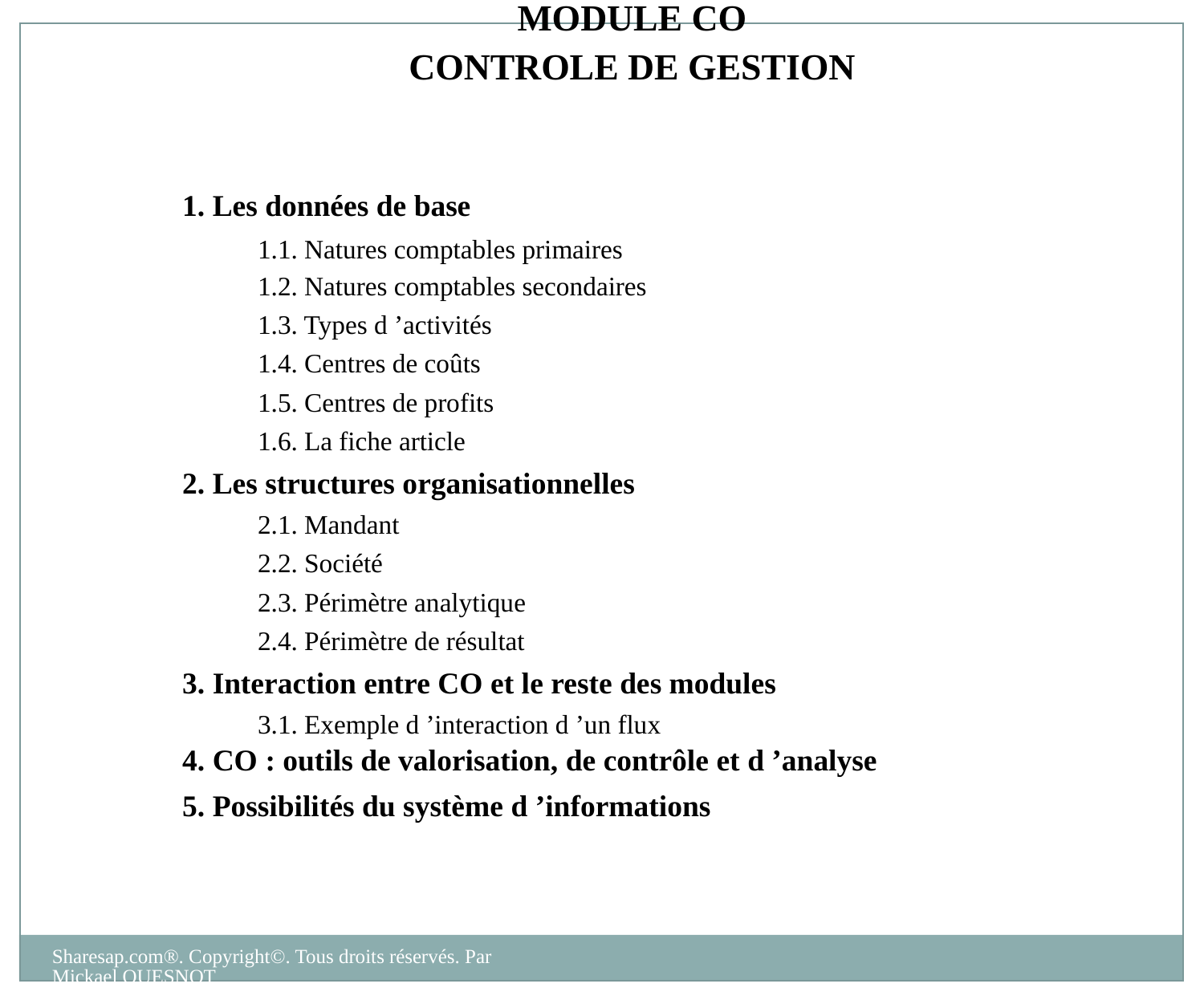

MODULE CO
CONTROLE DE GESTION

1. Les données de base
	1.1. Natures comptables primaires
	1.2. Natures comptables secondaires
	1.3. Types d ’activités
	1.4. Centres de coûts
	1.5. Centres de profits
	1.6. La fiche article
2. Les structures organisationnelles
	2.1. Mandant
	2.2. Société
	2.3. Périmètre analytique
	2.4. Périmètre de résultat
3. Interaction entre CO et le reste des modules
	3.1. Exemple d ’interaction d ’un flux
4. CO : outils de valorisation, de contrôle et d ’analyse
5. Possibilités du système d ’informations

Sharesap.com®. Copyright©. Tous droits réservés. Par Mickael QUESNOT